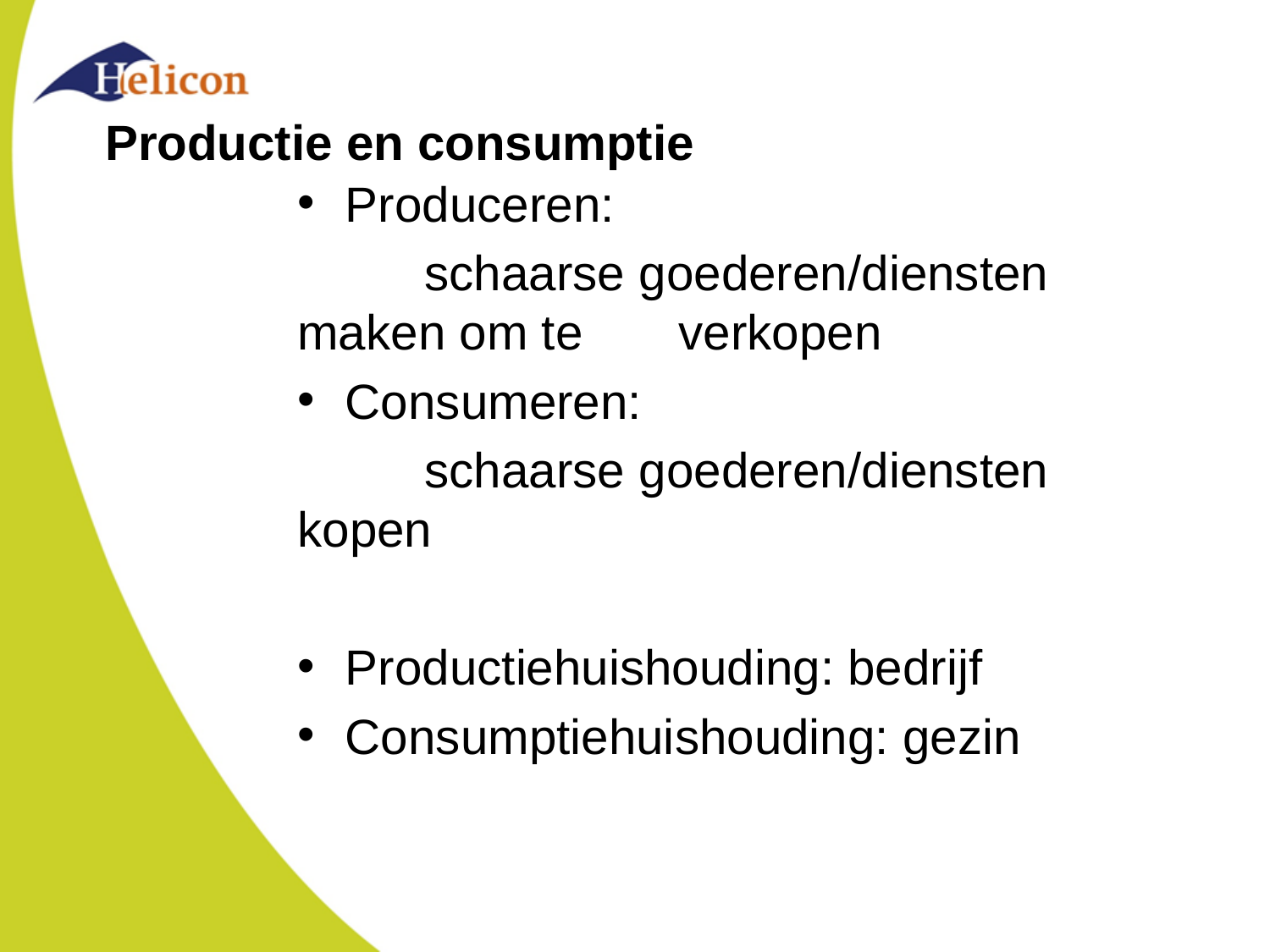

# Productie en consumptie
Produceren:
	schaarse goederen/diensten maken om te   	verkopen
Consumeren:
	schaarse goederen/diensten kopen

Productiehuishouding: bedrijf
Consumptiehuishouding: gezin